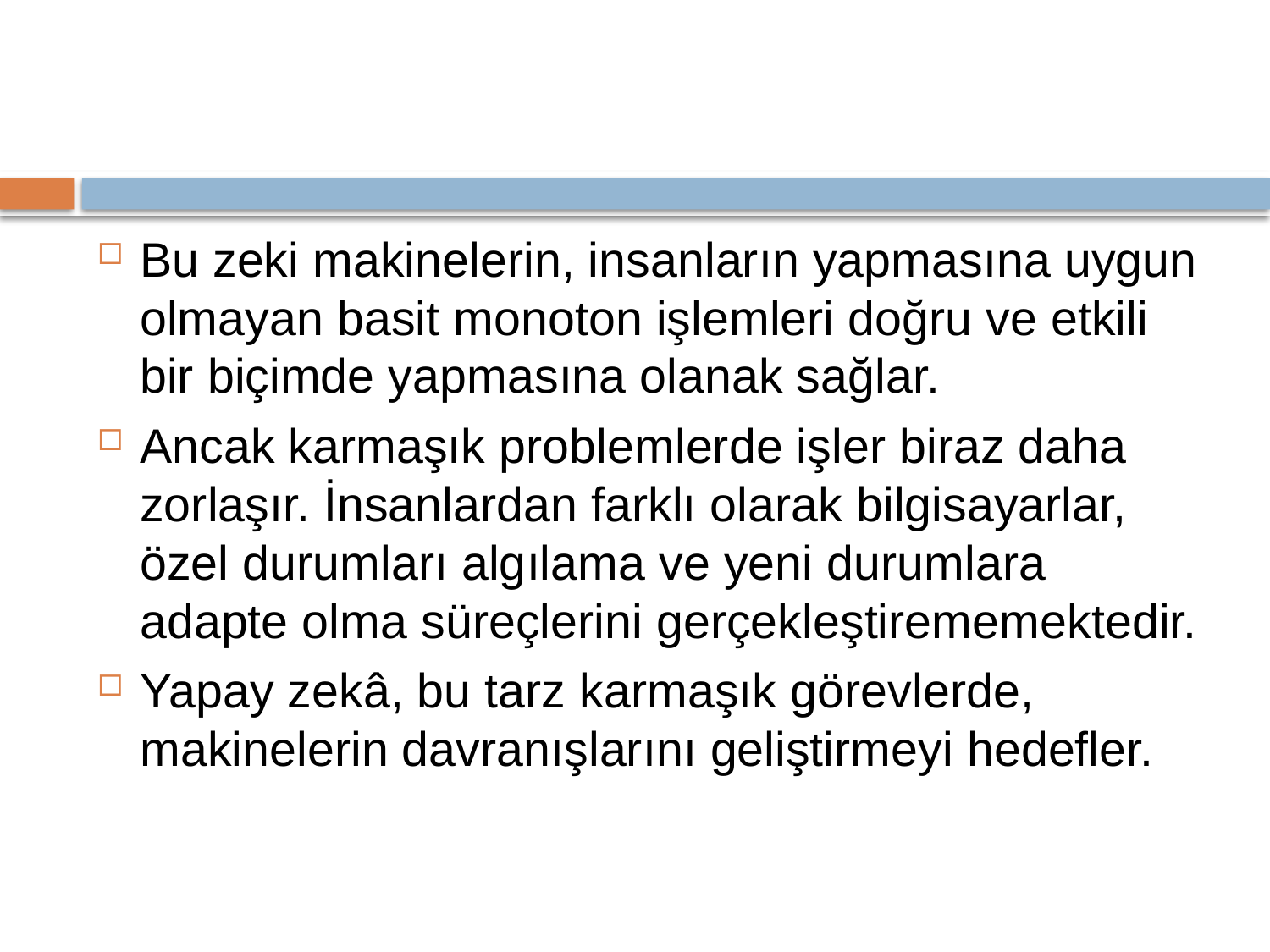

#
Bu zeki makinelerin, insanların yapmasına uygun olmayan basit monoton işlemleri doğru ve etkili bir biçimde yapmasına olanak sağlar.
Ancak karmaşık problemlerde işler biraz daha zorlaşır. İnsanlardan farklı olarak bilgisayarlar, özel durumları algılama ve yeni durumlara adapte olma süreçlerini gerçekleştirememektedir.
Yapay zekâ, bu tarz karmaşık görevlerde, makinelerin davranışlarını geliştirmeyi hedefler.